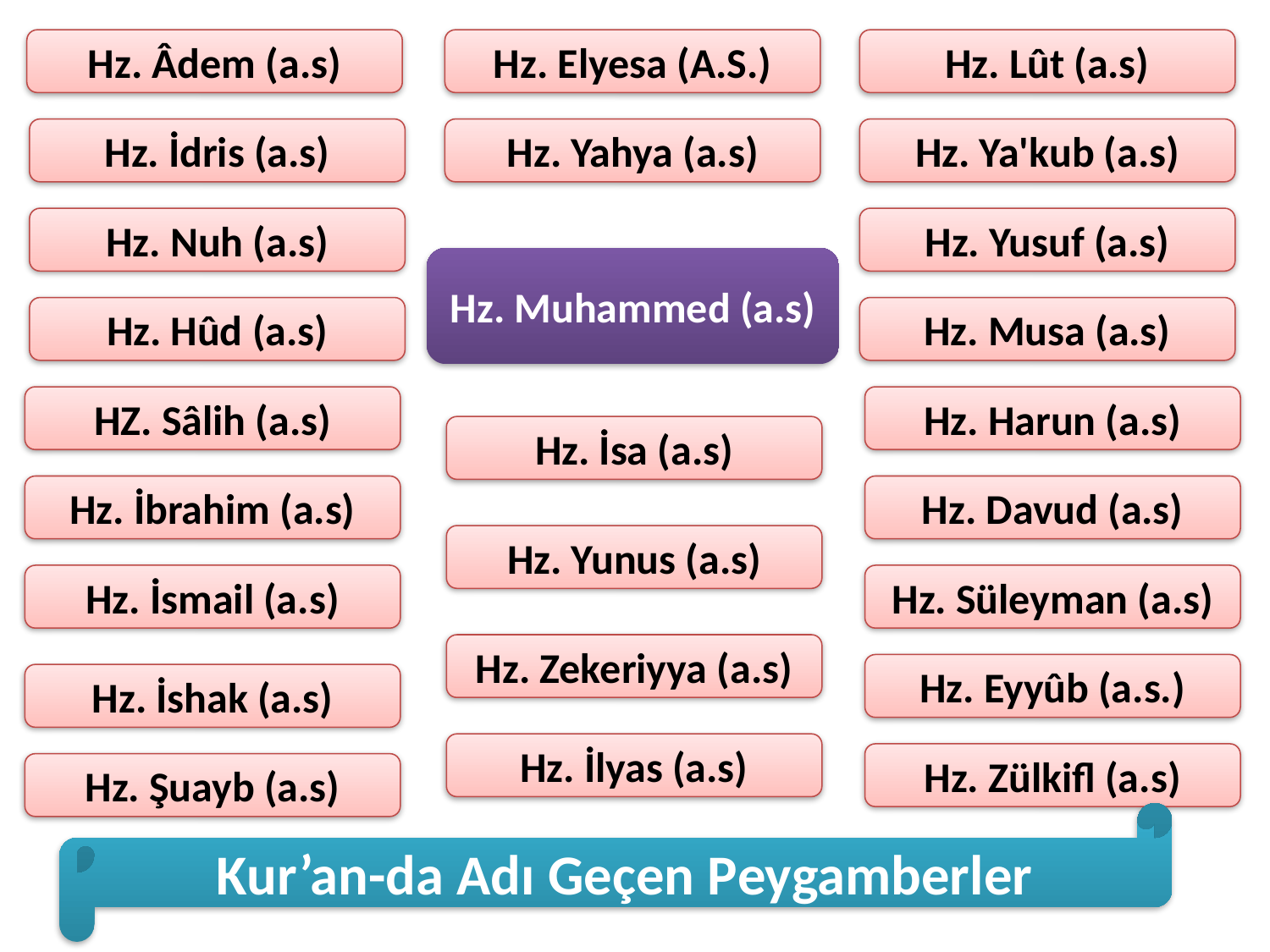

Hz. Âdem (a.s)
Hz. Elyesa (A.S.)
Hz. Lût (a.s)
Hz. İdris (a.s)
Hz. Yahya (a.s)
Hz. Ya'kub (a.s)
Hz. Nuh (a.s)
Hz. Yusuf (a.s)
Hz. Muhammed (a.s)
Hz. Hûd (a.s)
Hz. Musa (a.s)
HZ. Sâlih (a.s)
Hz. Harun (a.s)
Hz. İsa (a.s)
Hz. İbrahim (a.s)
Hz. Davud (a.s)
Hz. Yunus (a.s)
Hz. İsmail (a.s)
Hz. Süleyman (a.s)
Hz. Zekeriyya (a.s)
Hz. Eyyûb (a.s.)
Hz. İshak (a.s)
Hz. İlyas (a.s)
Hz. Zülkifl (a.s)
Hz. Şuayb (a.s)
Kur’an-da Adı Geçen Peygamberler